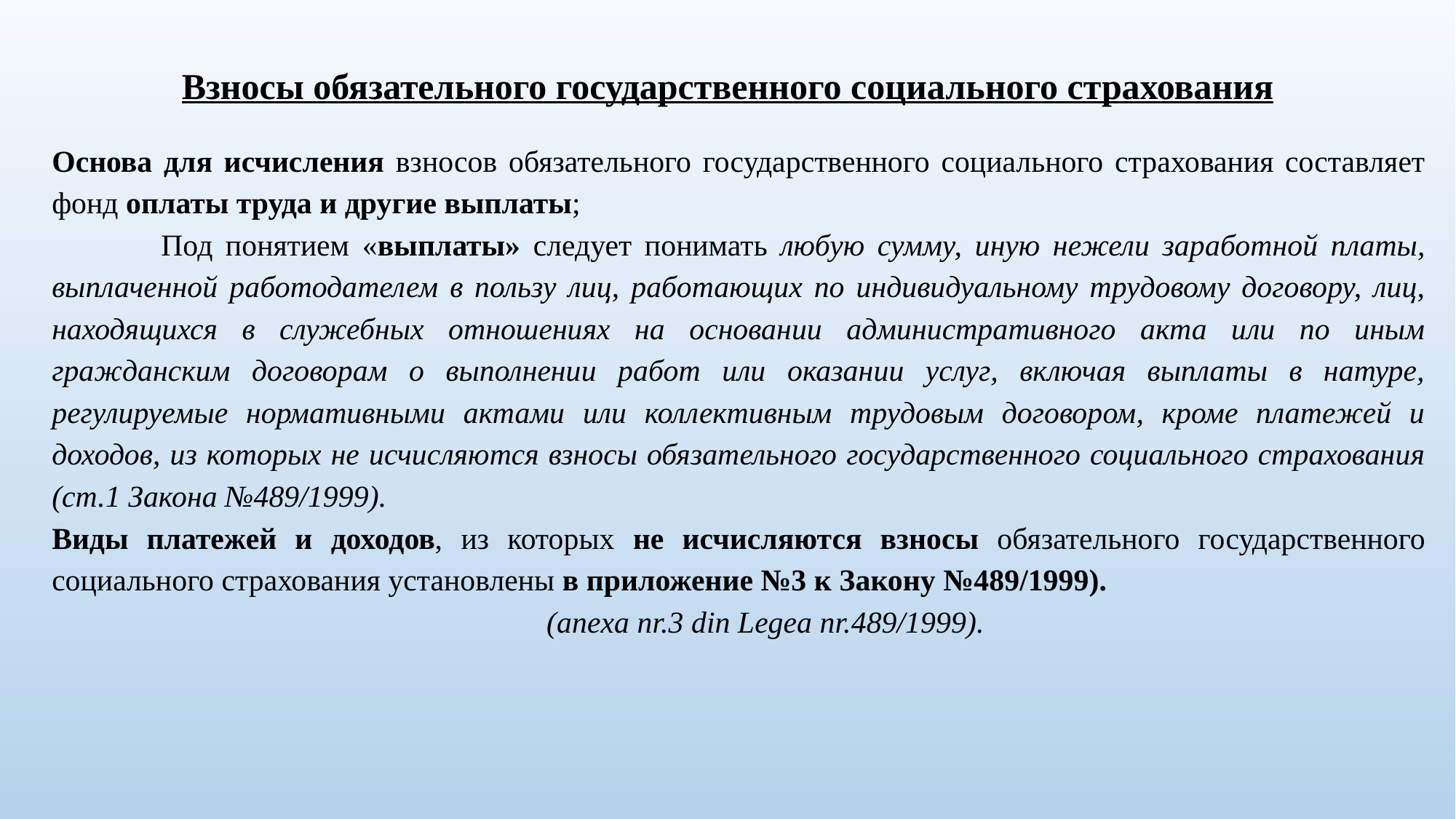

# Взносы обязательного государственного социального страхования
Основа для исчисления взносов обязательного государственного социального страхования составляет фонд оплаты труда и другие выплаты;
	Под понятием «выплаты» следует понимать любую сумму, иную нежели заработной платы, выплаченной работодателем в пользу лиц, работающих по индивидуальному трудовому договору, лиц, находящихся в служебных отношениях на основании административного акта или по иным гражданским договорам о выполнении работ или оказании услуг, включая выплаты в натуре, регулируемые нормативными актами или коллективным трудовым договором, кроме платежей и доходов, из которых не исчисляются взносы обязательного государственного социального страхования (ст.1 Закона №489/1999).
Виды платежей и доходов, из которых не исчисляются взносы обязательного государственного социального страхования установлены в приложение №3 к Закону №489/1999).
(anexa nr.3 din Legea nr.489/1999).